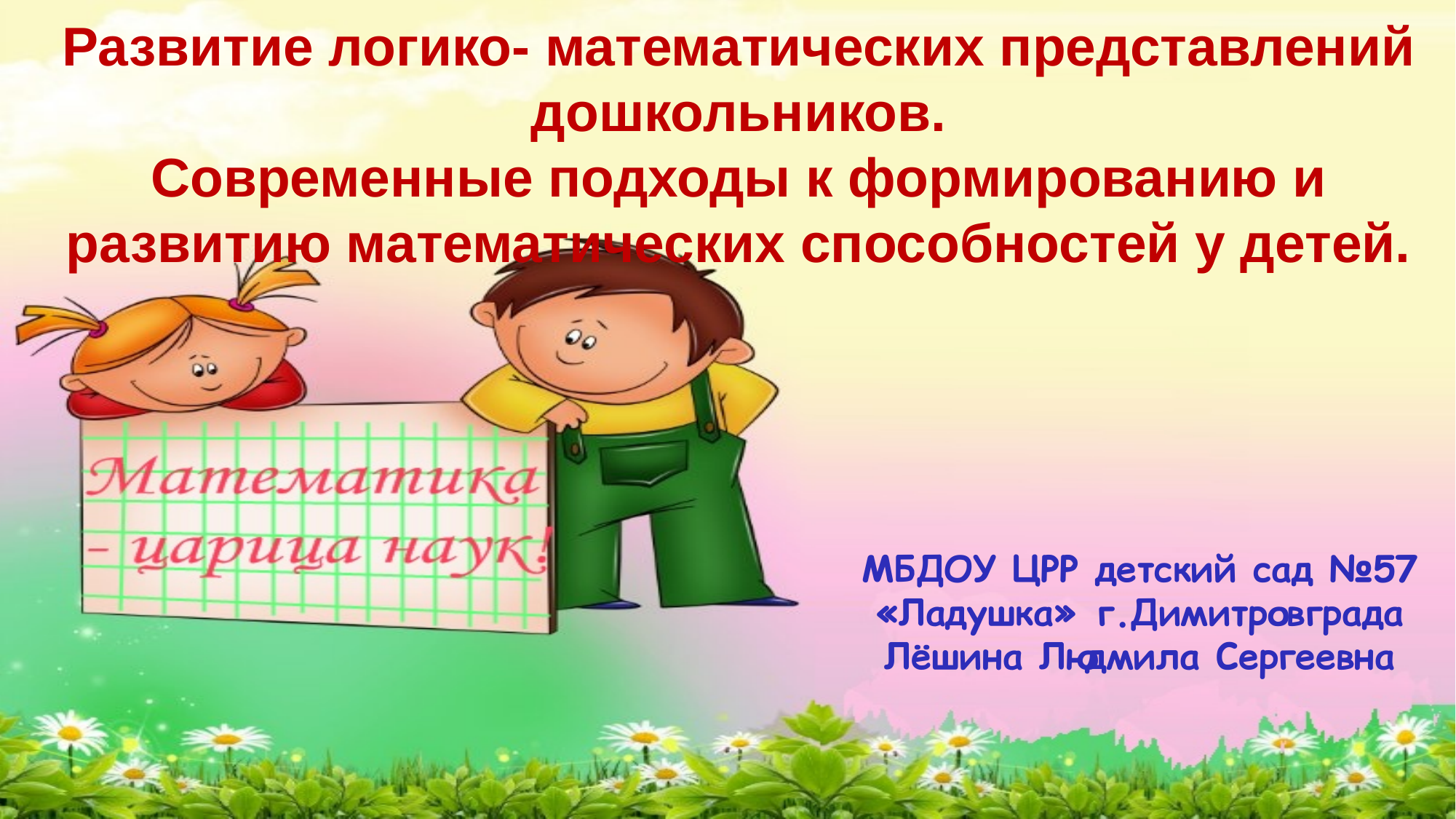

Развитие логико- математических представлений дошкольников.
Современные подходы к формированию и развитию математических способностей у детей.
МБДОУ ЦРР детский сад №57 «Ладушка»  г.Димитровграда Лёшина Людмила Сергеевна